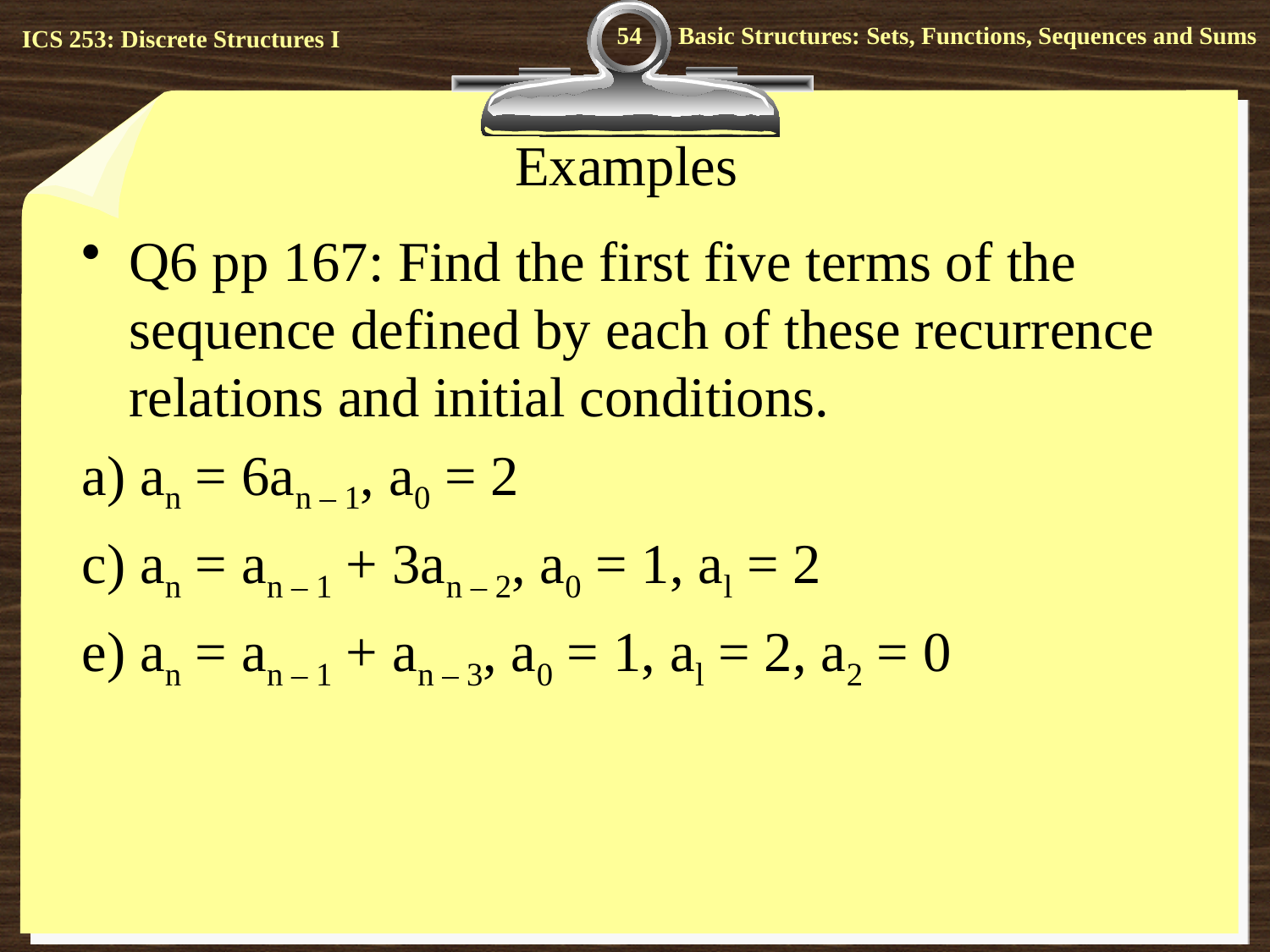

54
# Examples
Q6 pp 167: Find the first five terms of the sequence defined by each of these recurrence relations and initial conditions.
a) an = 6an – 1, a0 = 2
c) an = an – 1 + 3an – 2, a0 = 1, al = 2
e) an = an – 1 + an – 3, a0 = 1, al = 2, a2 = 0